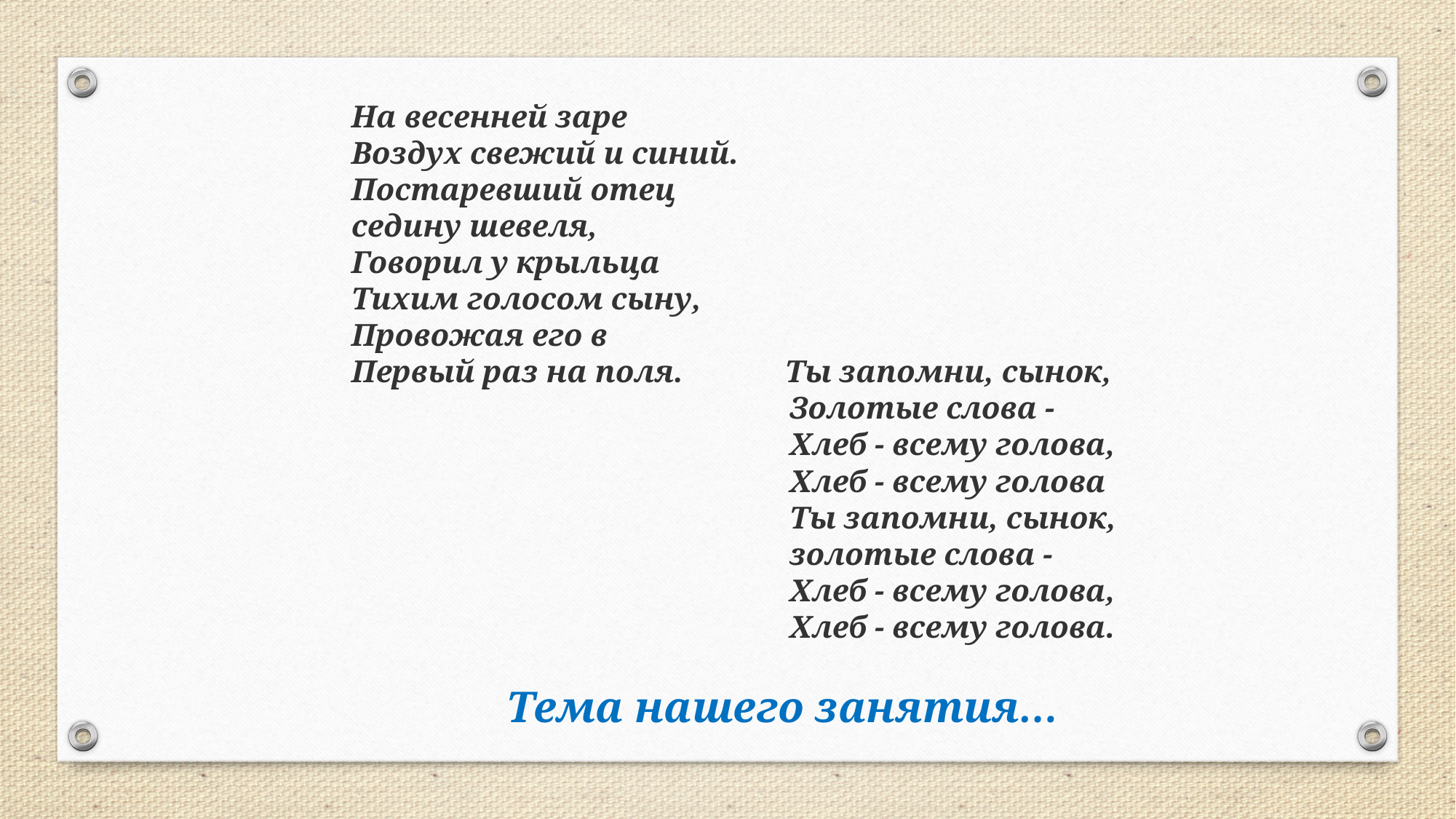

На весенней заре 
Воздух свежий и синий.
Постаревший отец 
седину шевеля,
Говорил у крыльца
Тихим голосом сыну,
Провожая его в
Первый раз на поля.             Ты запомни, сынок,
                                                        Золотые слова -
                                                        Хлеб - всему голова,
                                                        Хлеб - всему голова
                                                        Ты запомни, сынок,
                                                        золотые слова -
                                                        Хлеб - всему голова,
                                                        Хлеб - всему голова.

              Тема нашего занятия…